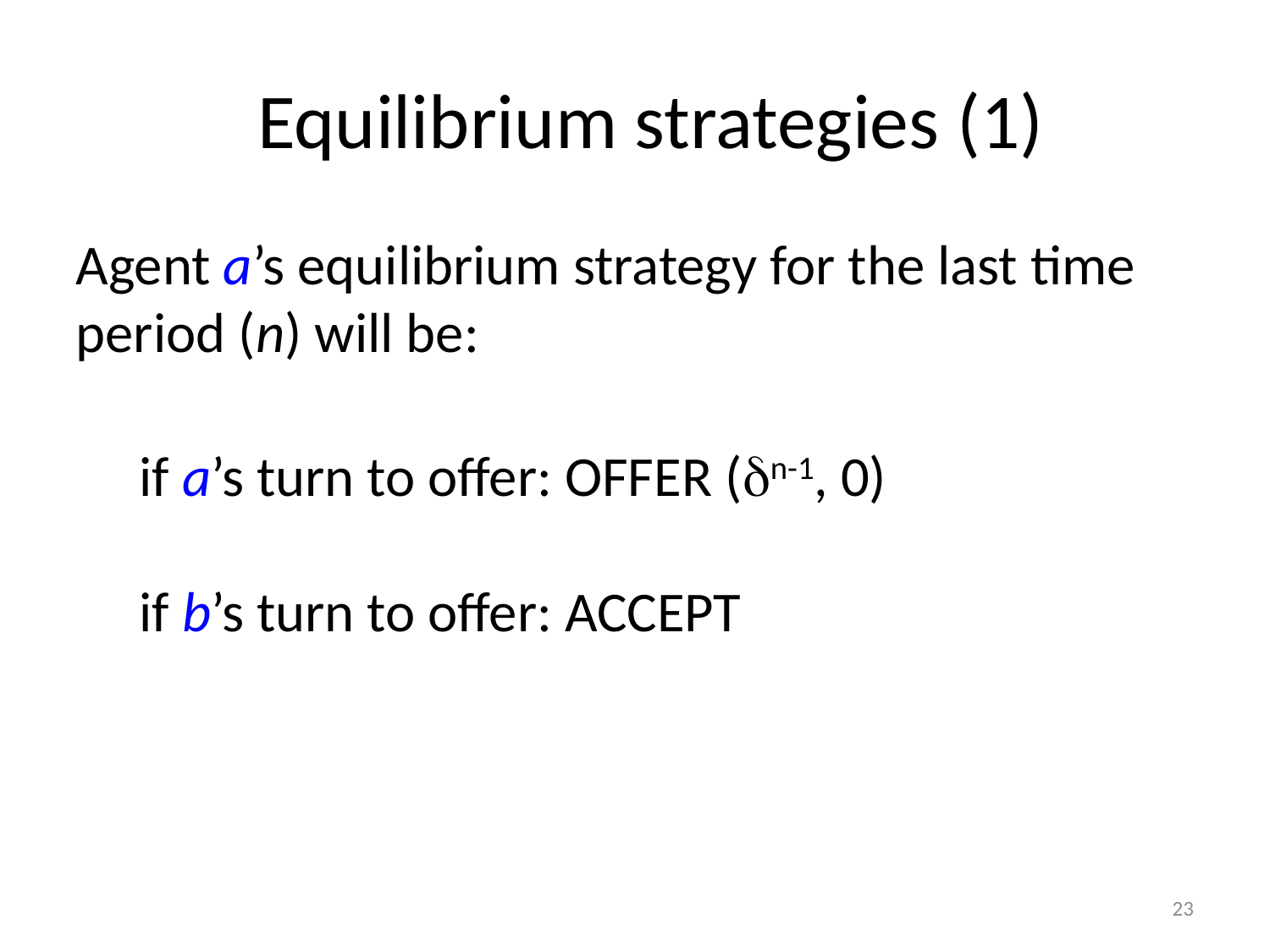

Equilibrium strategies (1)
Agent a’s equilibrium strategy for the last time period (n) will be:

     if a’s turn to offer: OFFER (δn-1, 0)

     if b’s turn to offer: ACCEPT

23